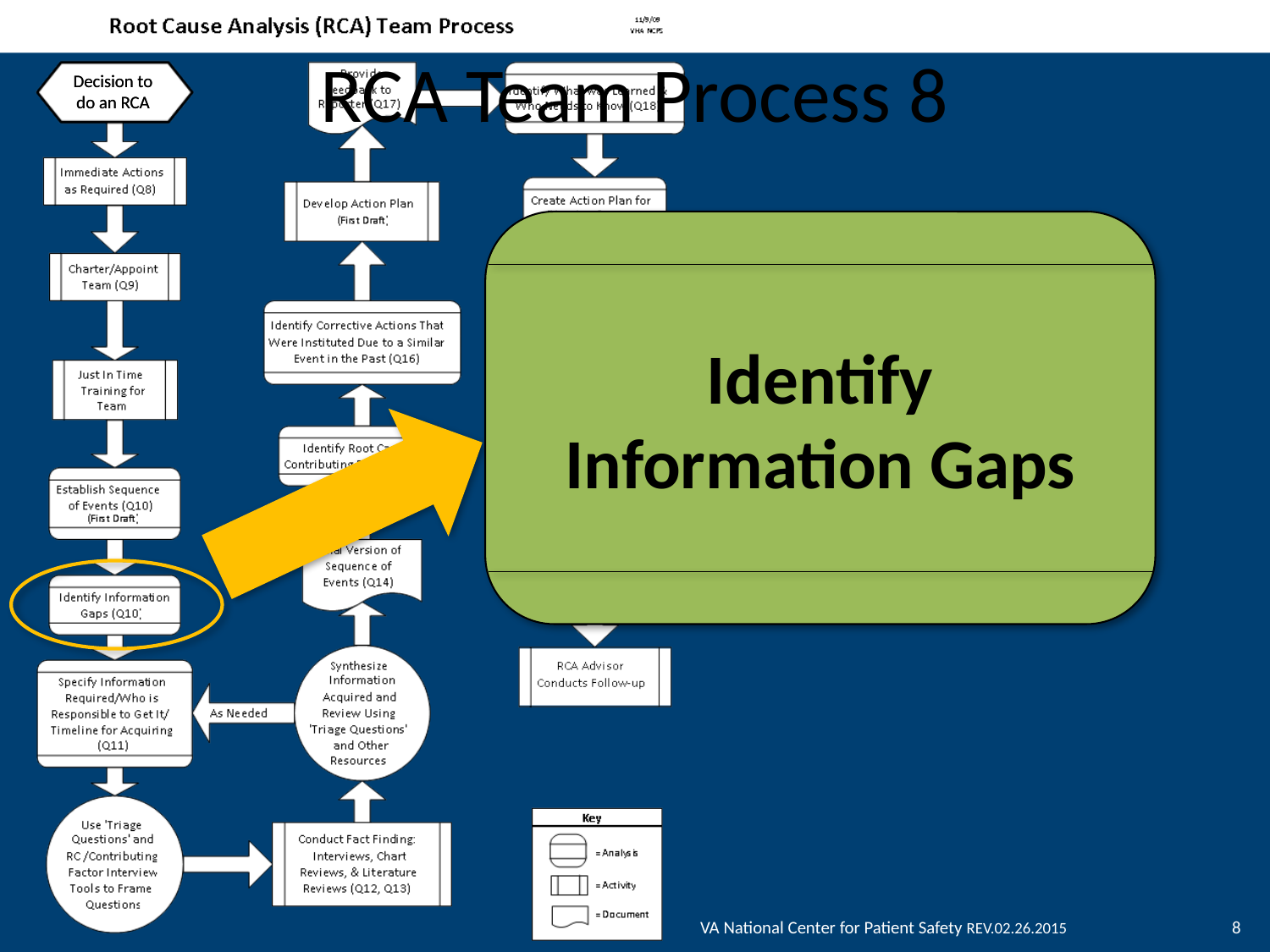

RCA Team Process 8
Decision to do an RCA
Identify
Information Gaps